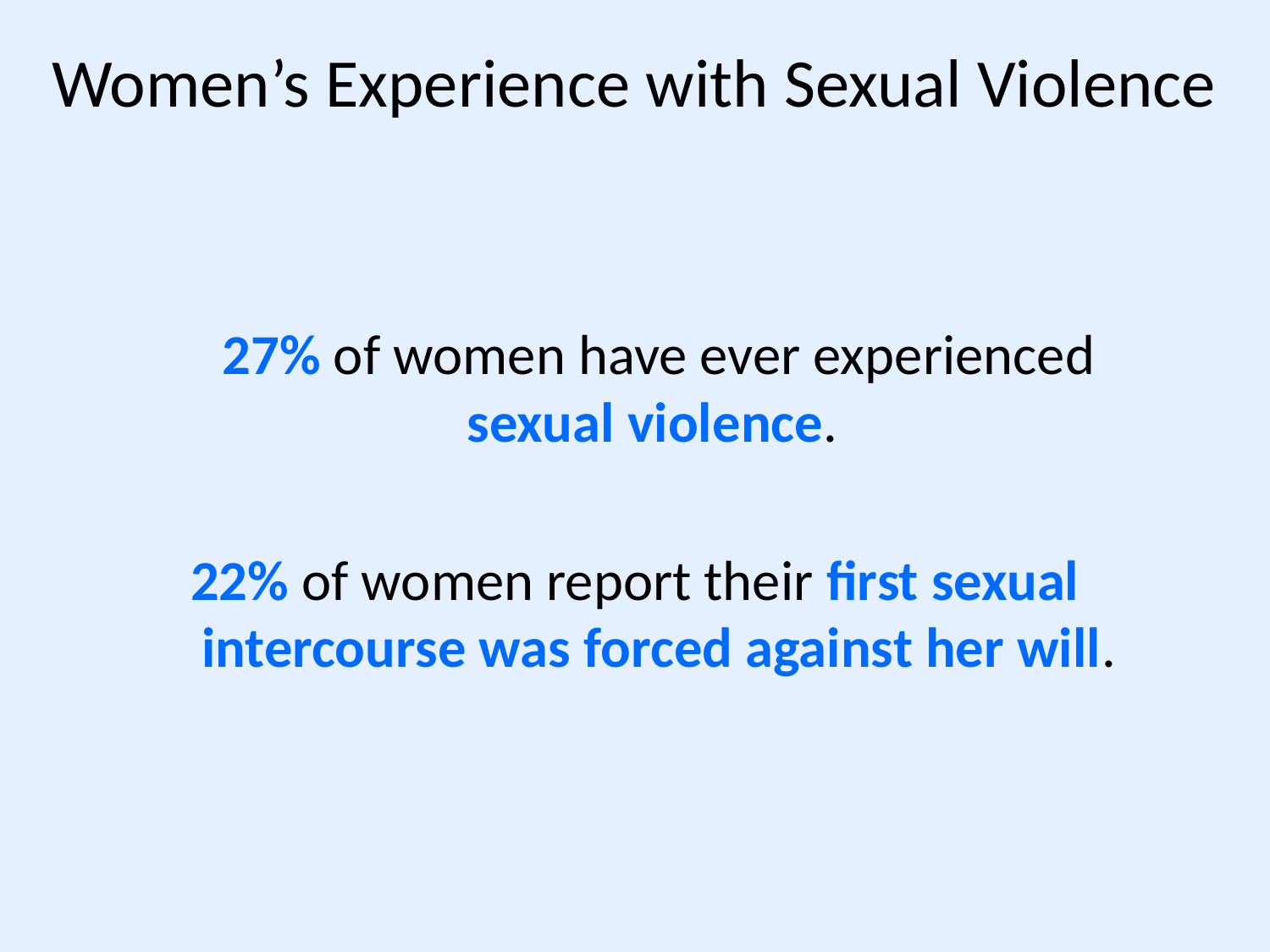

# Women’s Experience with Sexual Violence

	27% of women have ever experienced
sexual violence.

22% of women report their first sexual intercourse was forced against her will.